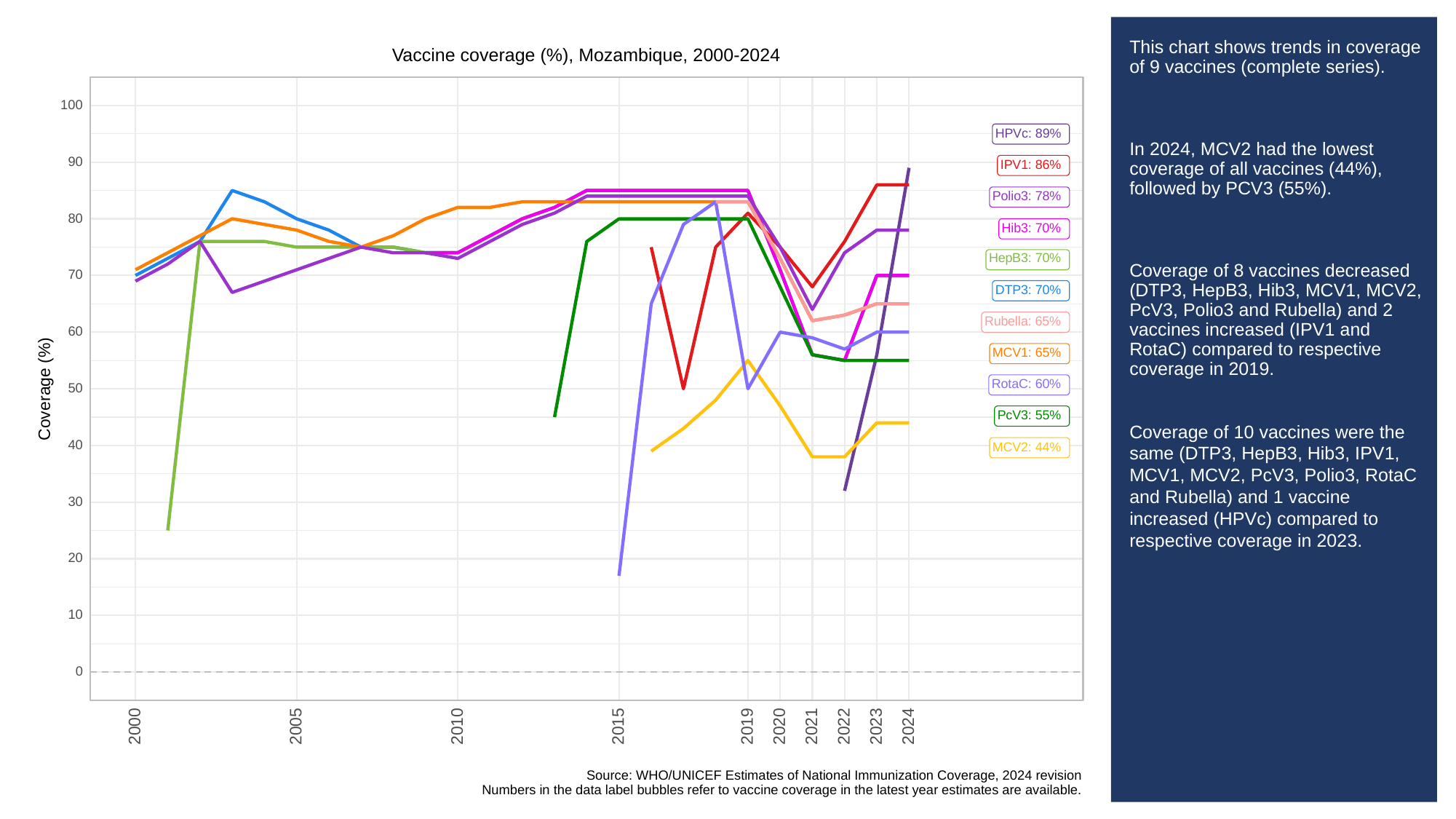

# This chart shows trends in coverage of 9 vaccines (complete series).

In 2024, MCV2 had the lowest coverage of all vaccines (44%), followed by PCV3 (55%).

Coverage of 8 vaccines decreased (DTP3, HepB3, Hib3, MCV1, MCV2, PcV3, Polio3 and Rubella) and 2 vaccines increased (IPV1 and RotaC) compared to respective coverage in 2019.

Coverage of 10 vaccines were the same (DTP3, HepB3, Hib3, IPV1, MCV1, MCV2, PcV3, Polio3, RotaC and Rubella) and 1 vaccine increased (HPVc) compared to respective coverage in 2023.

Vaccine coverage (%), Mozambique, 2000-2024

100

HPVc: 89%

90
IPV1: 86%

Polio3: 78%

80

Hib3: 70%

HepB3: 70%

70

DTP3: 70%

Rubella: 65%
60

MCV1: 65%

RotaC: 60%
Coverage (%)
50

PcV3: 55%

40
MCV2: 44%

30

20

10

0

2023
2000
2005
2010
2015
2019
2020
2021
2022
2024
Source: WHO/UNICEF Estimates of National Immunization Coverage, 2024 revision
Numbers in the data label bubbles refer to vaccine coverage in the latest year estimates are available.